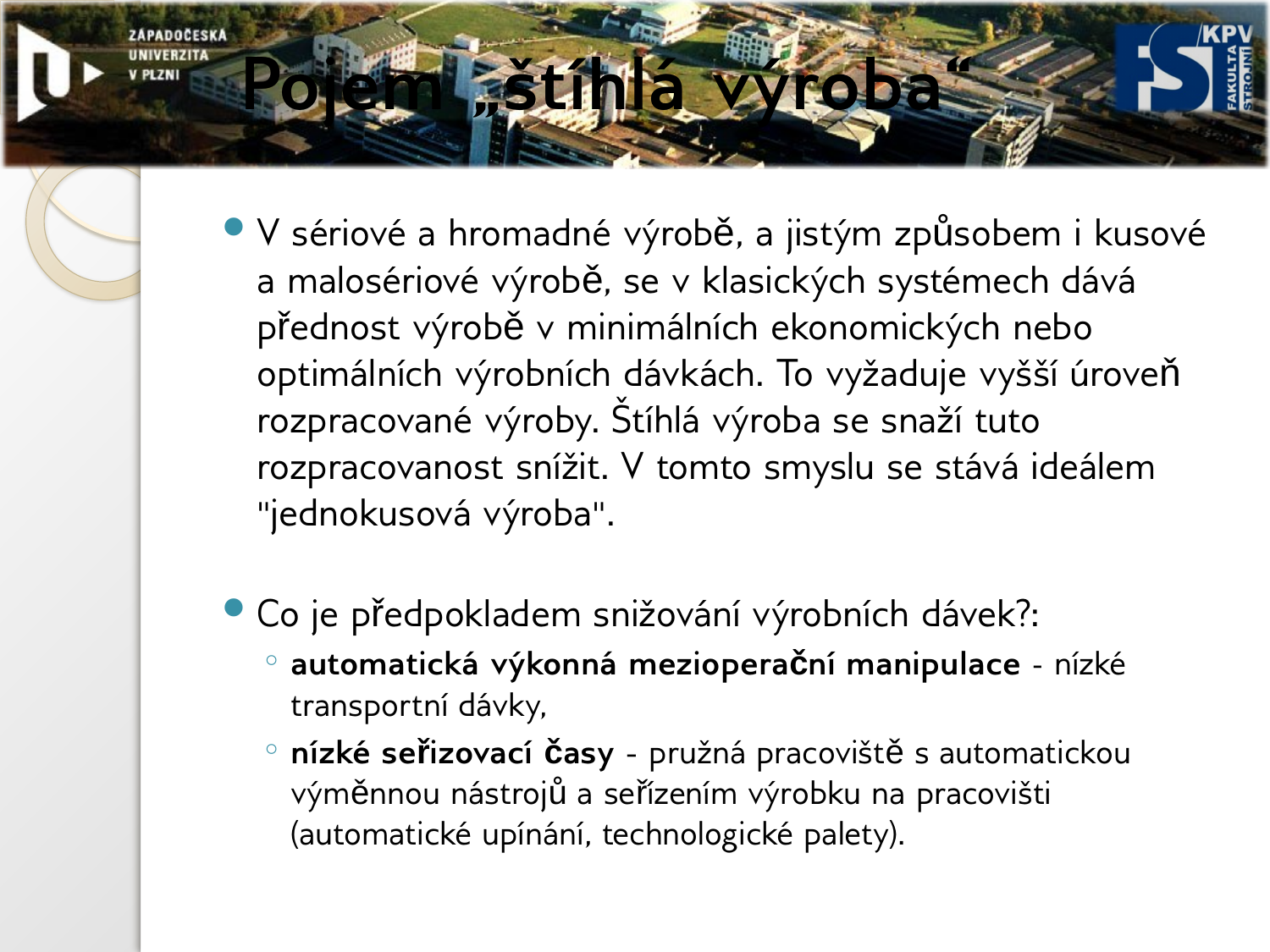

# Pojem „štíhlá výroba“
V sériové a hromadné výrobě, a jistým způsobem i kusové a malosériové výrobě, se v klasických systémech dává přednost výrobě v minimálních ekonomických nebo optimálních výrobních dávkách. To vyžaduje vyšší úroveň rozpracované výroby. Štíhlá výroba se snaží tuto rozpracovanost snížit. V tomto smyslu se stává ideálem "jednokusová výroba".
Co je předpokladem snižování výrobních dávek?:
automatická výkonná mezioperační manipulace - nízké transportní dávky,
nízké seřizovací časy - pružná pracoviště s automatickou výměnnou nástrojů a seřízením výrobku na pracovišti (automatické upínání, technologické palety).